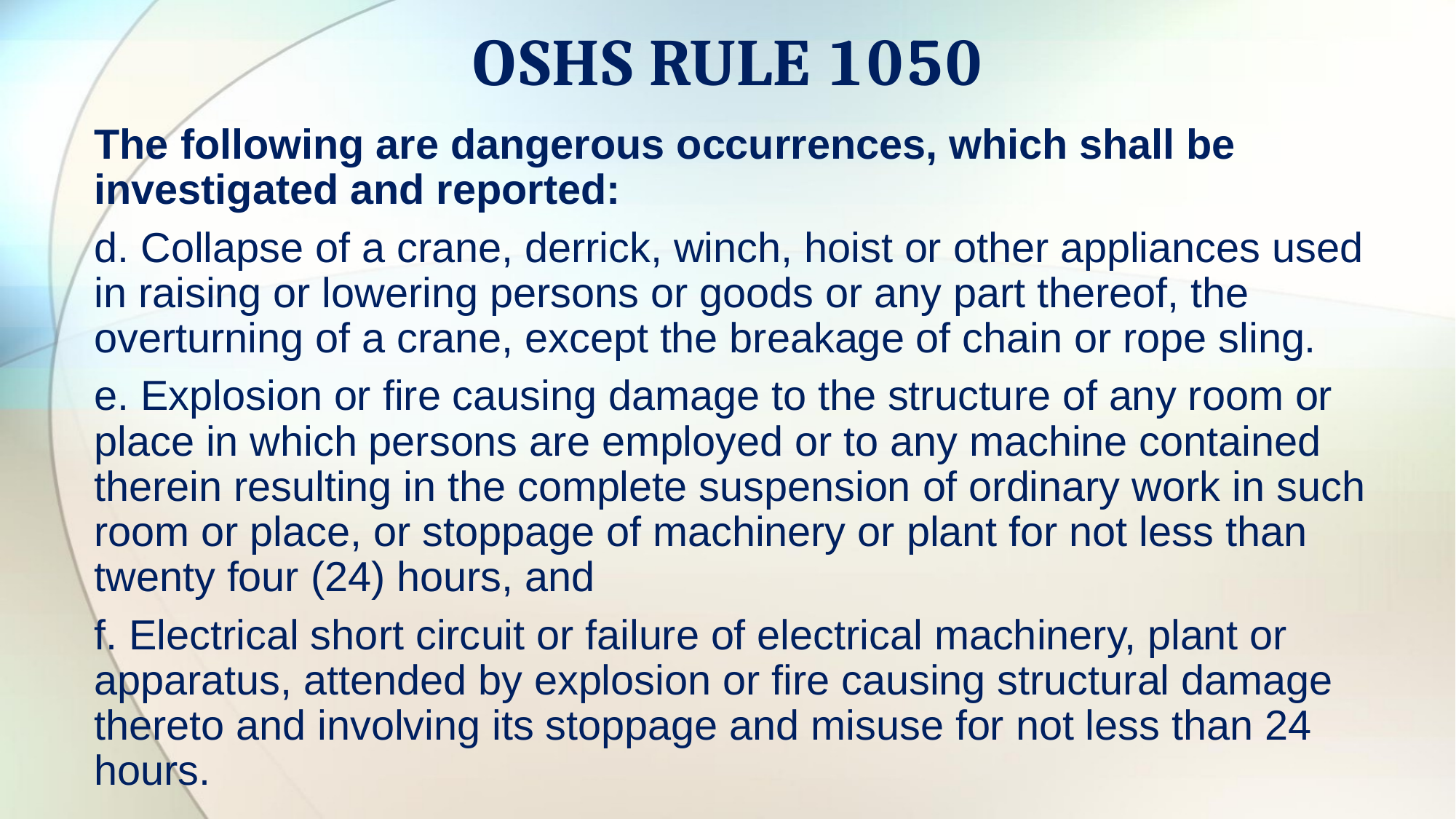

# OSHS RULE 1050
The following are dangerous occurrences, which shall be investigated and reported:
d. Collapse of a crane, derrick, winch, hoist or other appliances used in raising or lowering persons or goods or any part thereof, the overturning of a crane, except the breakage of chain or rope sling.
e. Explosion or fire causing damage to the structure of any room or place in which persons are employed or to any machine contained therein resulting in the complete suspension of ordinary work in such room or place, or stoppage of machinery or plant for not less than twenty four (24) hours, and
f. Electrical short circuit or failure of electrical machinery, plant or apparatus, attended by explosion or fire causing structural damage thereto and involving its stoppage and misuse for not less than 24 hours.